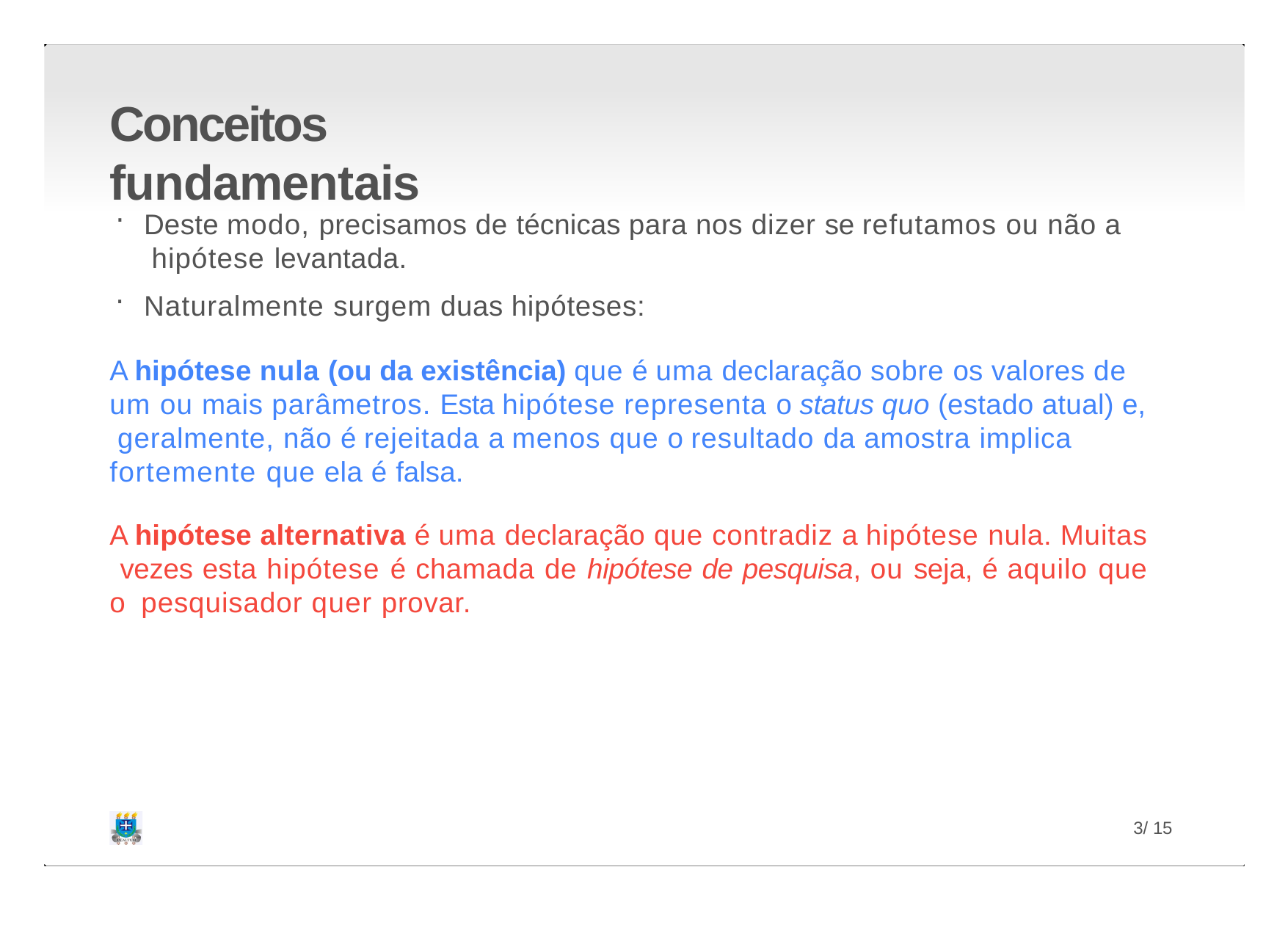

# Conceitos fundamentais
Deste modo, precisamos de técnicas para nos dizer se refutamos ou não a  hipótese levantada.
Naturalmente surgem duas hipóteses:

A hipótese nula (ou da existência) que é uma declaração sobre os valores de  um ou mais parâmetros. Esta hipótese representa o status quo (estado atual) e,  geralmente, não é rejeitada a menos que o resultado da amostra implica  fortemente que ela é falsa.

A hipótese alternativa é uma declaração que contradiz a hipótese nula. Muitas  vezes esta hipótese é chamada de hipótese de pesquisa, ou seja, é aquilo que o  pesquisador quer provar.

3/ 15